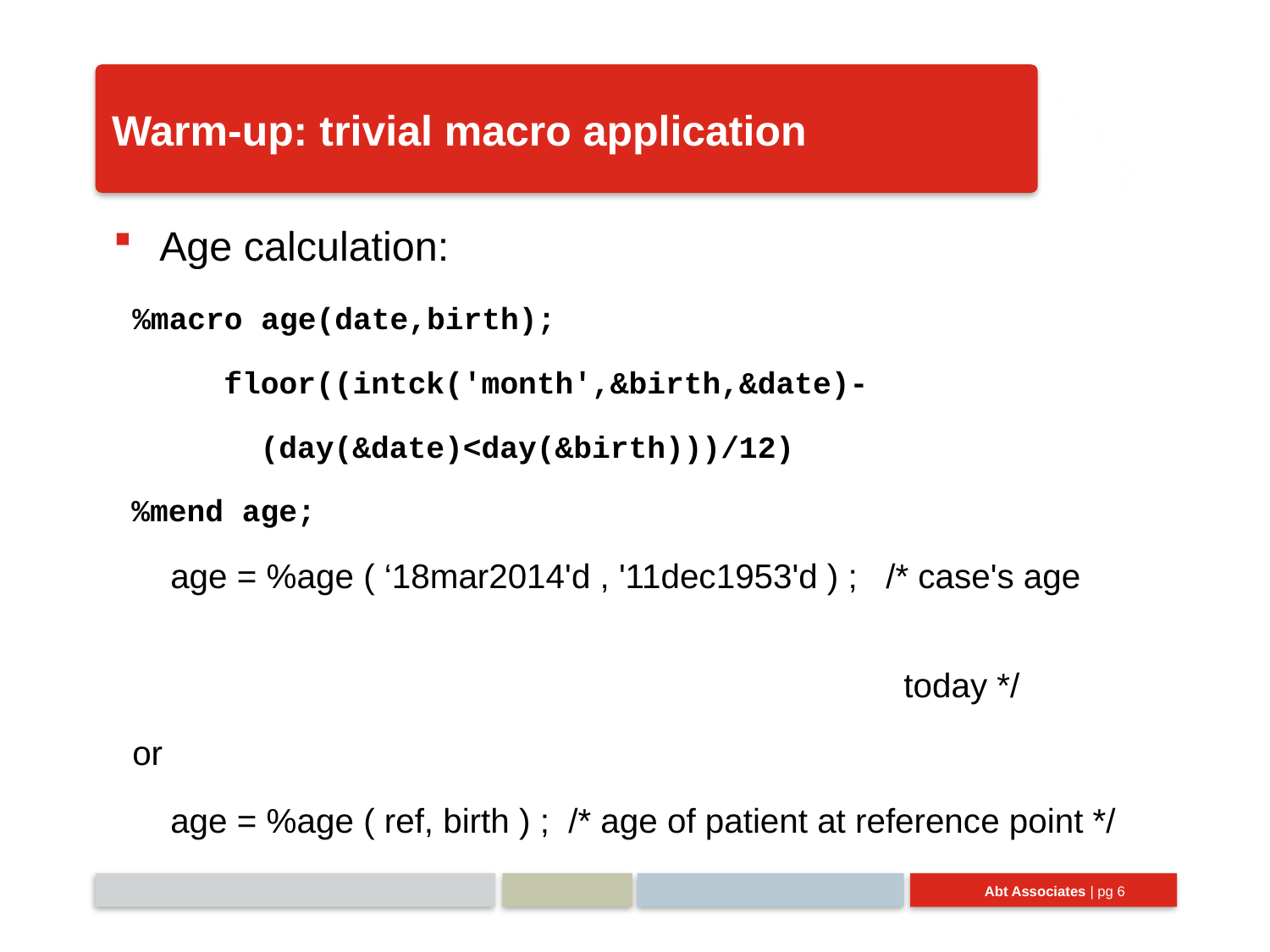

# Warm-up: trivial macro application
Age calculation:
  %macro age(date,birth);
      floor((intck('month',&birth,&date)-
        (day(&date)<day(&birth)))/12)
 %mend age;
      age = %age ( ‘18mar2014'd , '11dec1953'd ) ;   /* case's age
                                                                                   today */
  or
      age = %age ( ref, birth ) ;  /* age of patient at reference point */